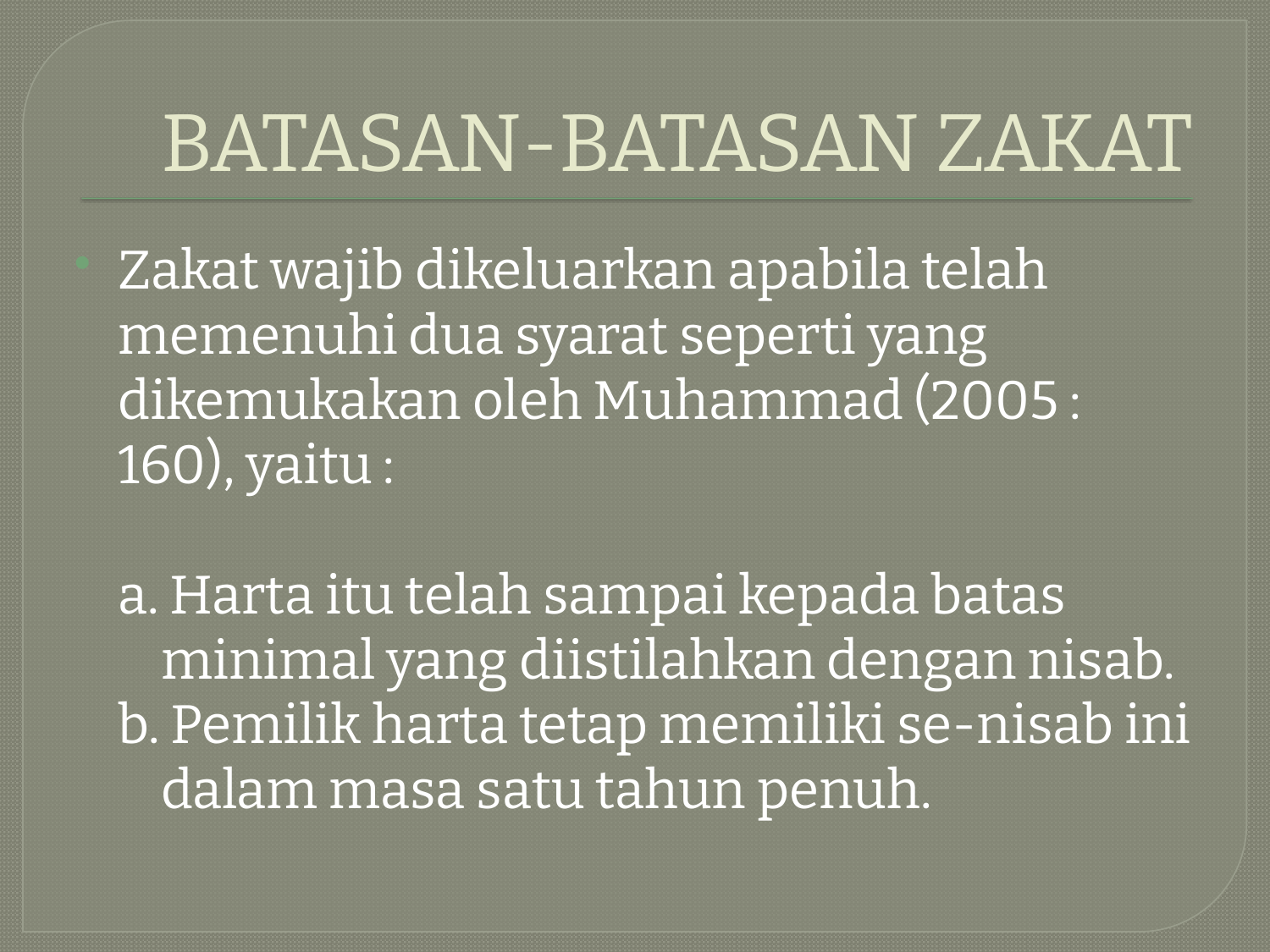

# BATASAN-BATASAN ZAKAT
Zakat wajib dikeluarkan apabila telah memenuhi dua syarat seperti yang dikemukakan oleh Muhammad (2005 : 160), yaitu :

	a. Harta itu telah sampai kepada batas
	    minimal yang diistilahkan dengan nisab.
	b. Pemilik harta tetap memiliki se-nisab ini
	    dalam masa satu tahun penuh.